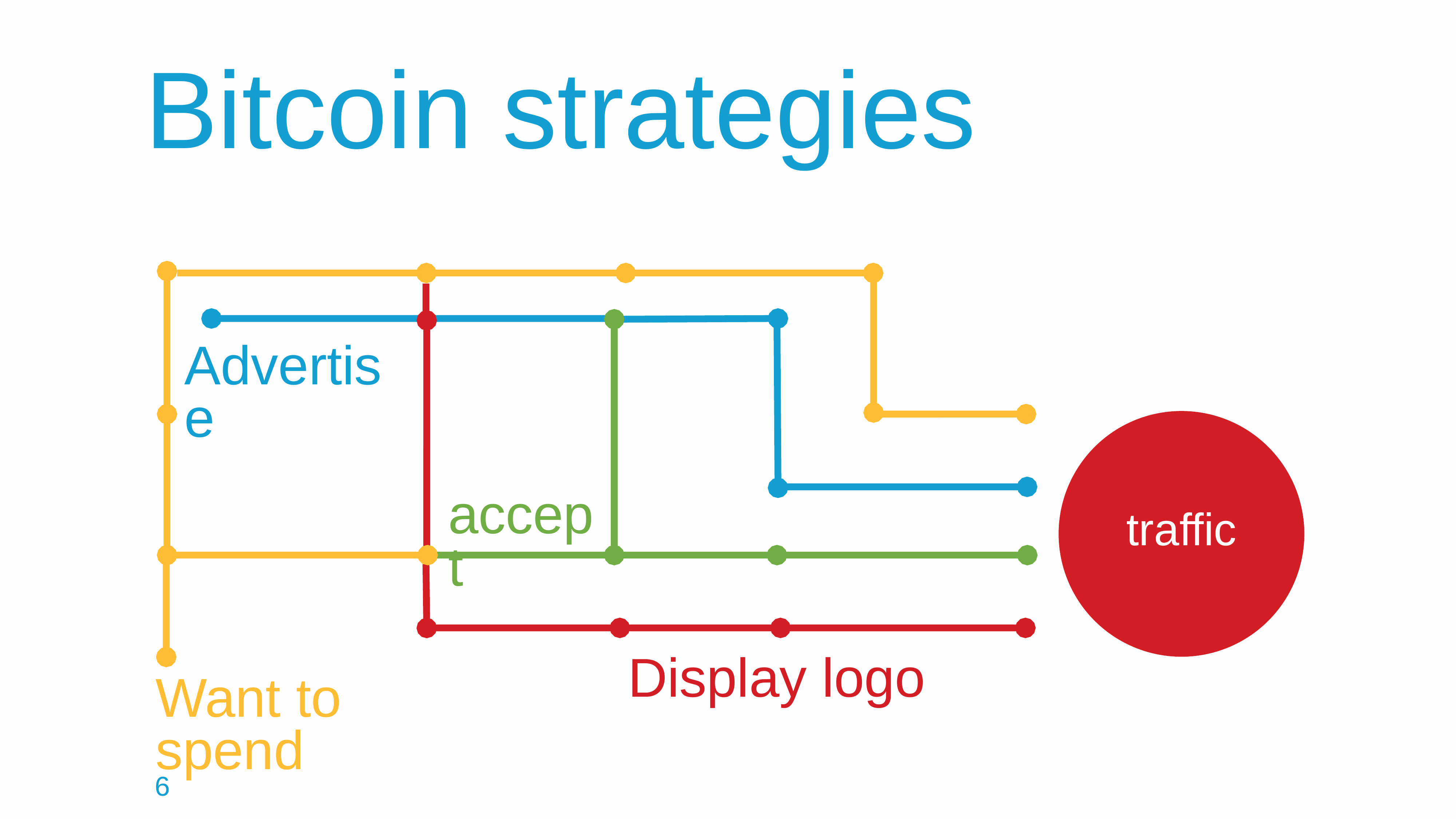

Bitcoin strategies

Advertise
traffic
accept
Display logo
Want to spend
6